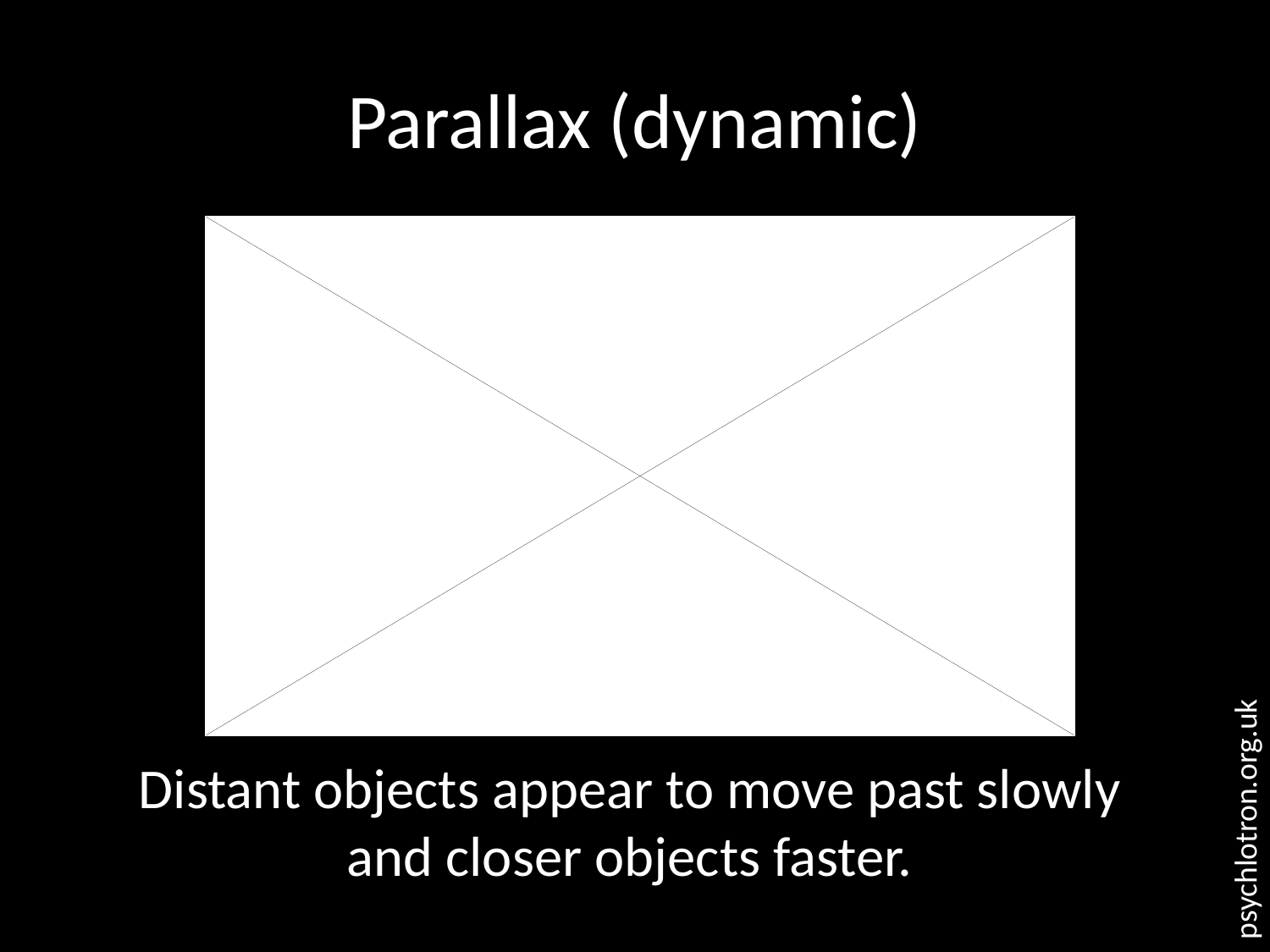

# Parallax (dynamic)
Distant objects appear to move past slowly and closer objects faster.